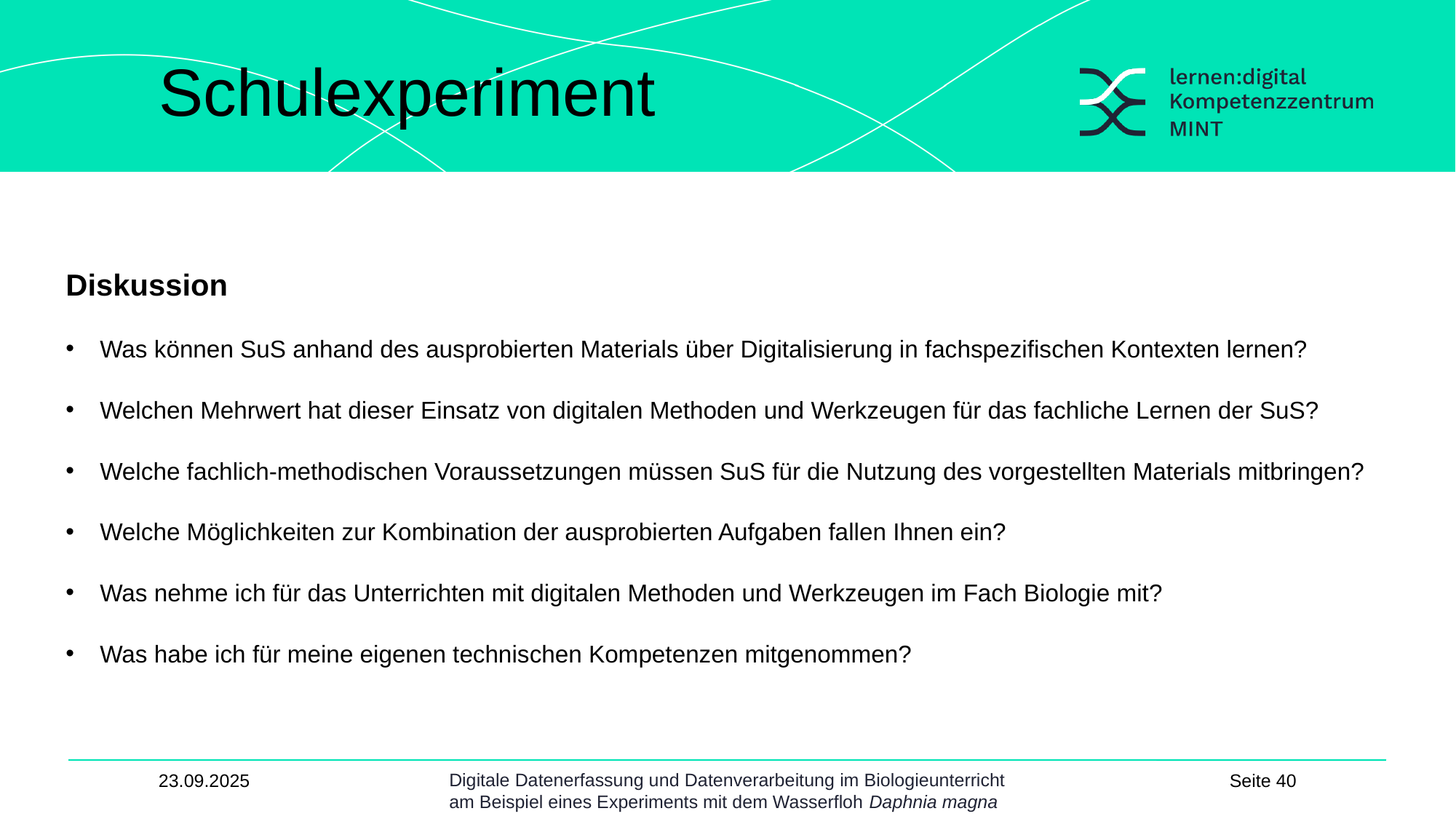

# Schulexperiment
Diskussion
Was können SuS anhand des ausprobierten Materials über Digitalisierung in fachspezifischen Kontexten lernen?
Welchen Mehrwert hat dieser Einsatz von digitalen Methoden und Werkzeugen für das fachliche Lernen der SuS?
Welche fachlich-methodischen Voraussetzungen müssen SuS für die Nutzung des vorgestellten Materials mitbringen?
Welche Möglichkeiten zur Kombination der ausprobierten Aufgaben fallen Ihnen ein?
Was nehme ich für das Unterrichten mit digitalen Methoden und Werkzeugen im Fach Biologie mit?
Was habe ich für meine eigenen technischen Kompetenzen mitgenommen?
23.09.2025
Seite 40